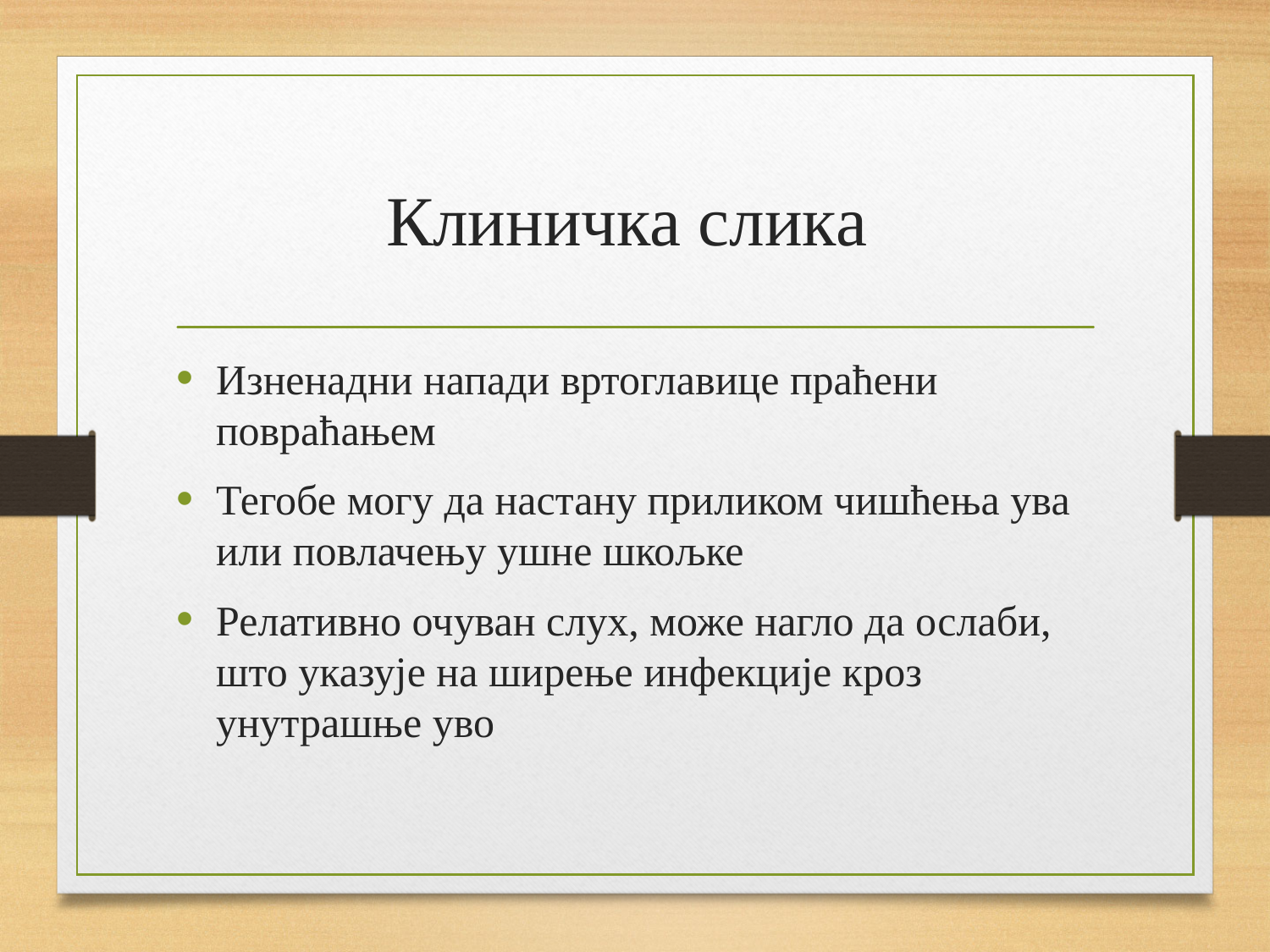

# Клиничка слика
Изненадни напади вртоглавице праћени повраћањем
Тегобе могу да настану приликом чишћења ува или повлачењу ушне шкољке
Релативно очуван слух, може нагло да ослаби, што указује на ширење инфекције кроз унутрашње уво